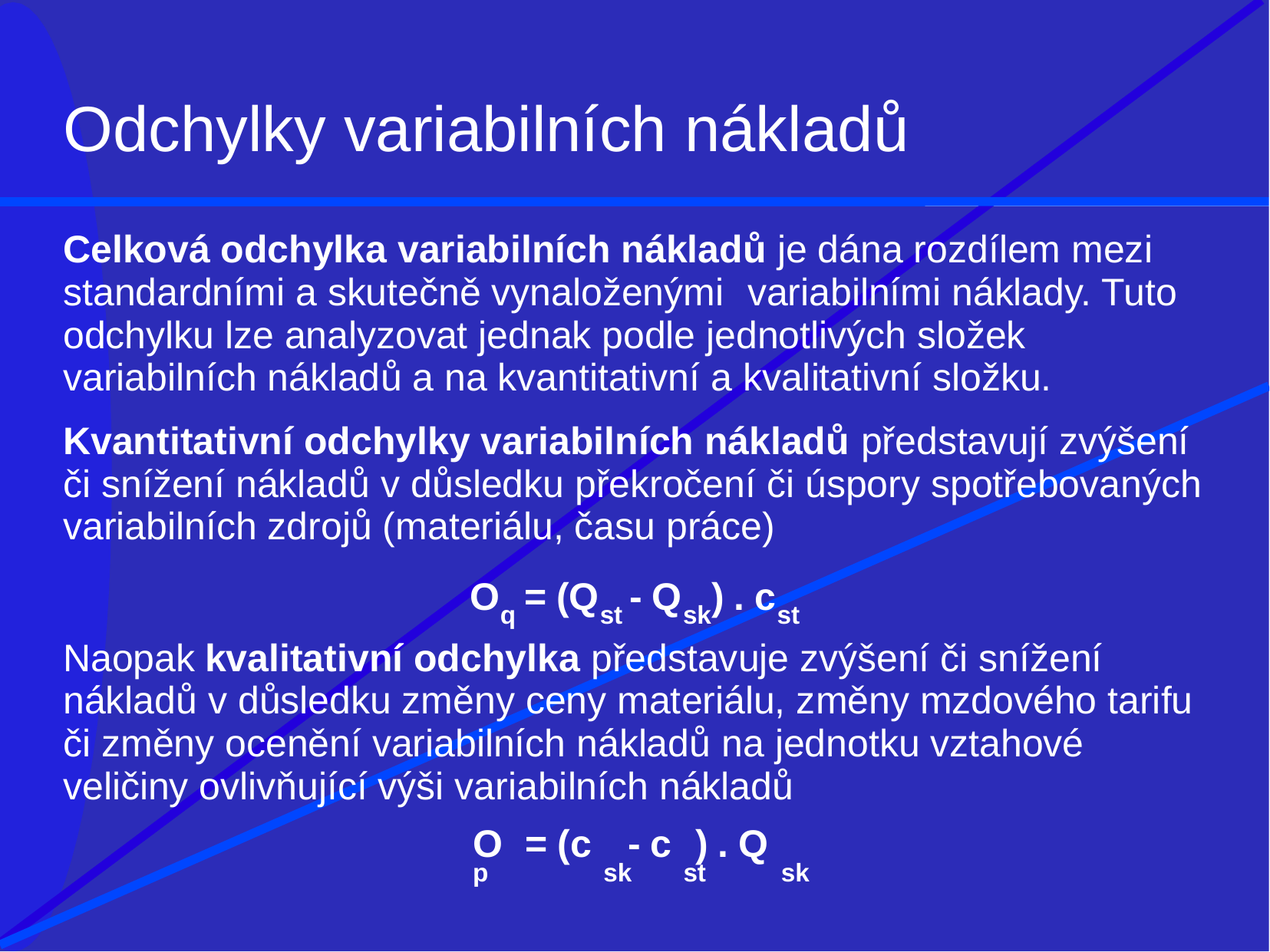

# Odchylky variabilních nákladů
Celková odchylka variabilních nákladů je dána rozdílem mezi standardními a skutečně vynaloženými	variabilními náklady. Tuto odchylku lze analyzovat jednak podle jednotlivých složek variabilních nákladů a na kvantitativní a kvalitativní složku.
Kvantitativní odchylky variabilních nákladů představují zvýšení či snížení nákladů v důsledku překročení či úspory spotřebovaných variabilních zdrojů (materiálu, času práce)
O	= (Q	- Q	) . c
q	st	sk	st
Naopak kvalitativní odchylka představuje zvýšení či snížení nákladů v důsledku změny ceny materiálu, změny mzdového tarifu či změny ocenění variabilních nákladů na jednotku vztahové veličiny ovlivňující výši variabilních nákladů
O	= (c	- c	) . Q
p	sk	st	sk